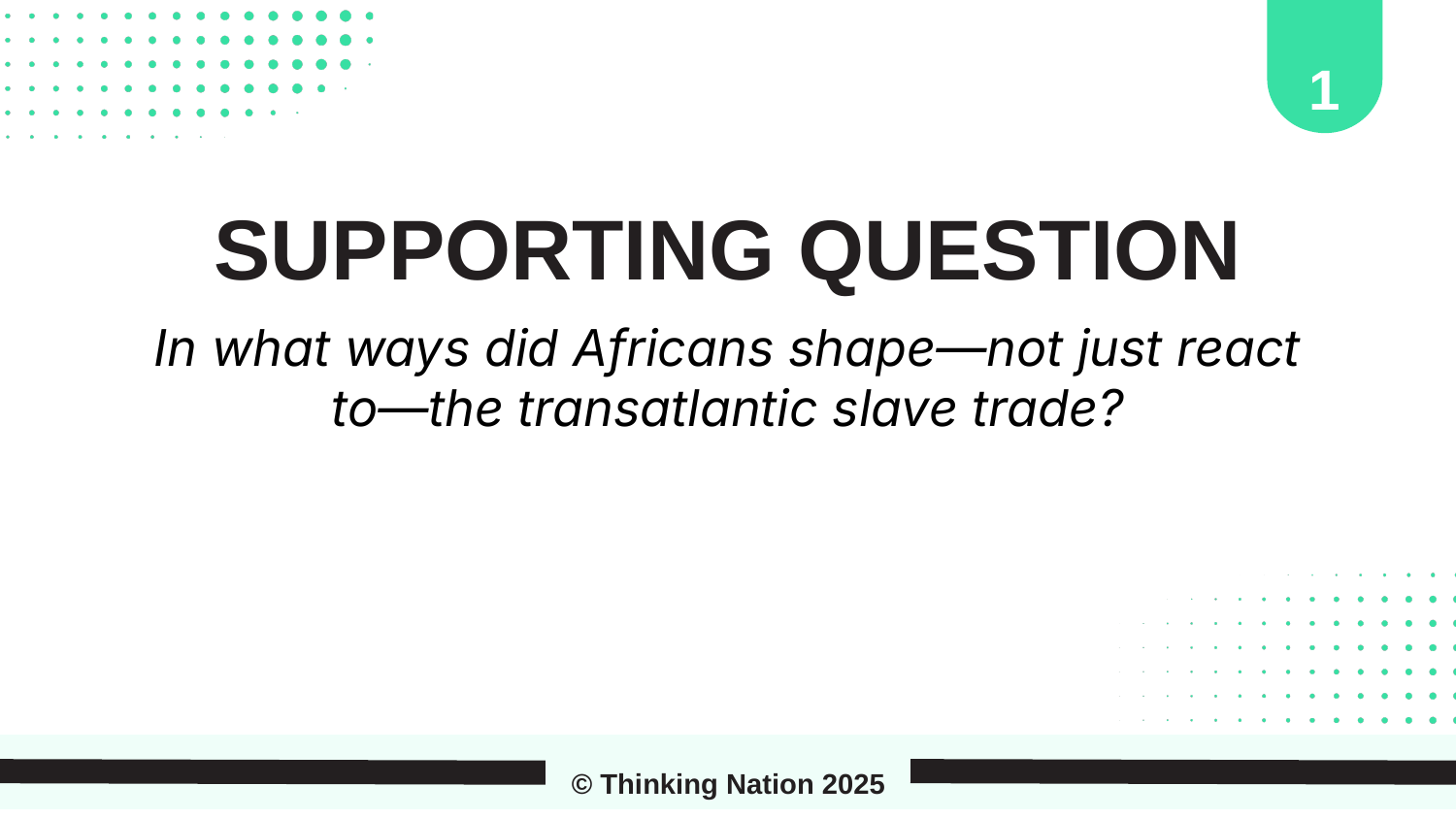

1
SUPPORTING QUESTION
In what ways did Africans shape—not just react to—the transatlantic slave trade?

© Thinking Nation 2025